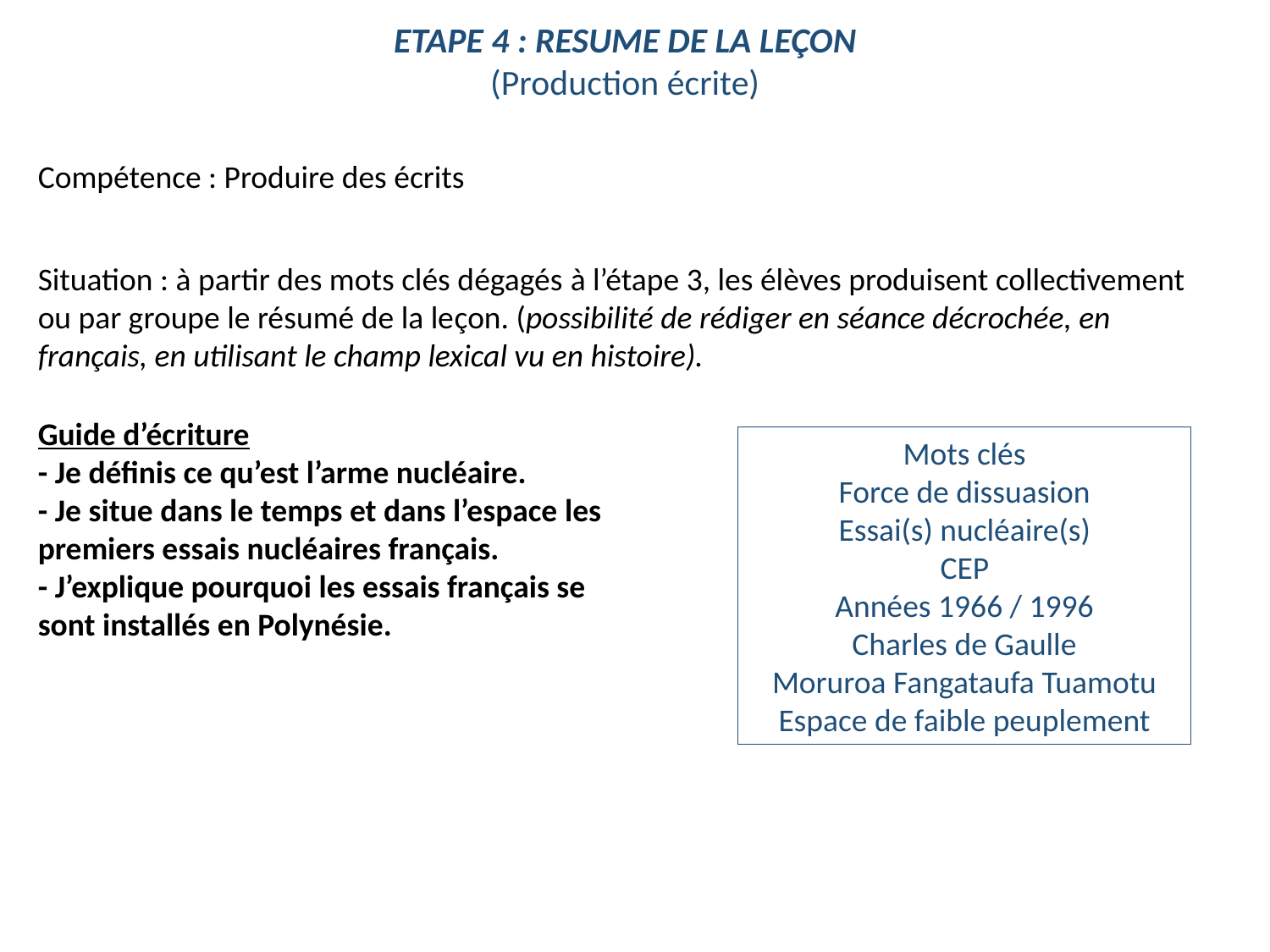

ETAPE 4 : RESUME DE LA LEÇON
(Production écrite)
Compétence : Produire des écrits
Situation : à partir des mots clés dégagés à l’étape 3, les élèves produisent collectivement ou par groupe le résumé de la leçon. (possibilité de rédiger en séance décrochée, en français, en utilisant le champ lexical vu en histoire).
Guide d’écriture
- Je définis ce qu’est l’arme nucléaire.
- Je situe dans le temps et dans l’espace les premiers essais nucléaires français.
- J’explique pourquoi les essais français se sont installés en Polynésie.
Mots clés
Force de dissuasion
Essai(s) nucléaire(s)
CEP
Années 1966 / 1996
Charles de Gaulle
Moruroa Fangataufa Tuamotu
Espace de faible peuplement